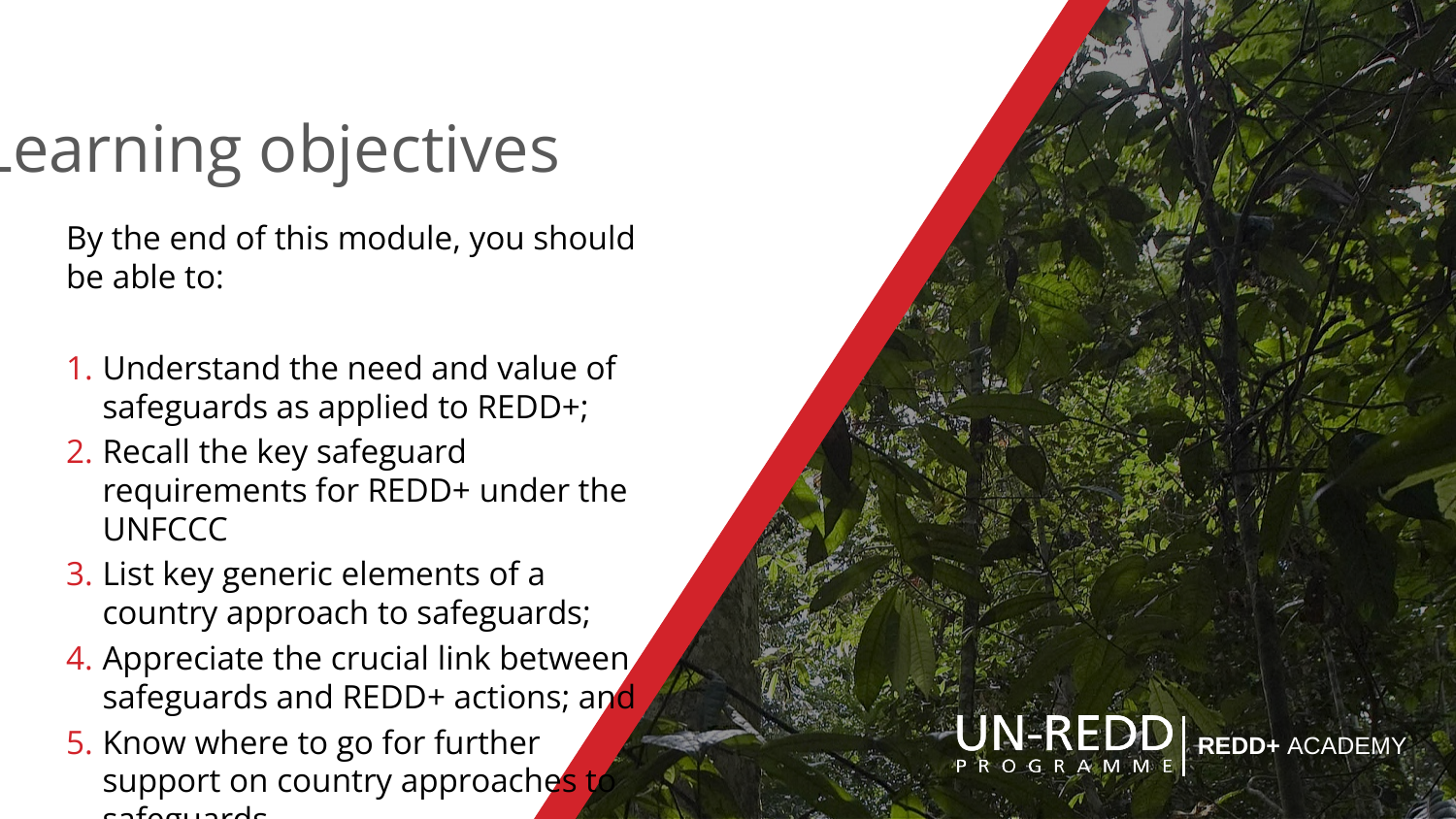

By the end of this module, you should be able to:

Understand the need and value of safeguards as applied to REDD+;
Recall the key safeguard requirements for REDD+ under the UNFCCC
List key generic elements of a country approach to safeguards;
Appreciate the crucial link between safeguards and REDD+ actions; and
Know where to go for further support on country approaches to safeguards.